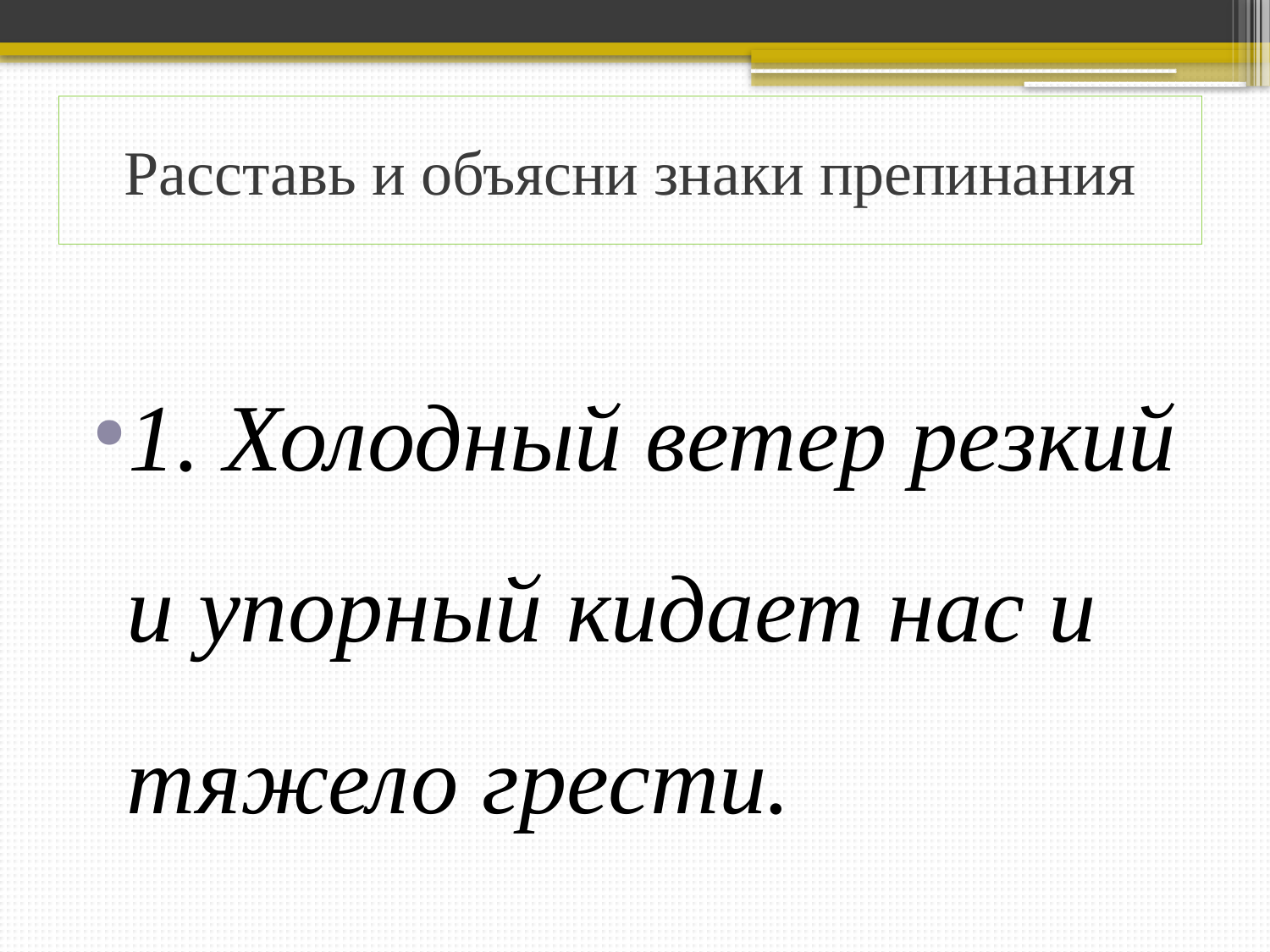

# Расставь и объясни знаки препинания
1. Холодный ветер резкий и упорный кидает нас и тяжело грести.